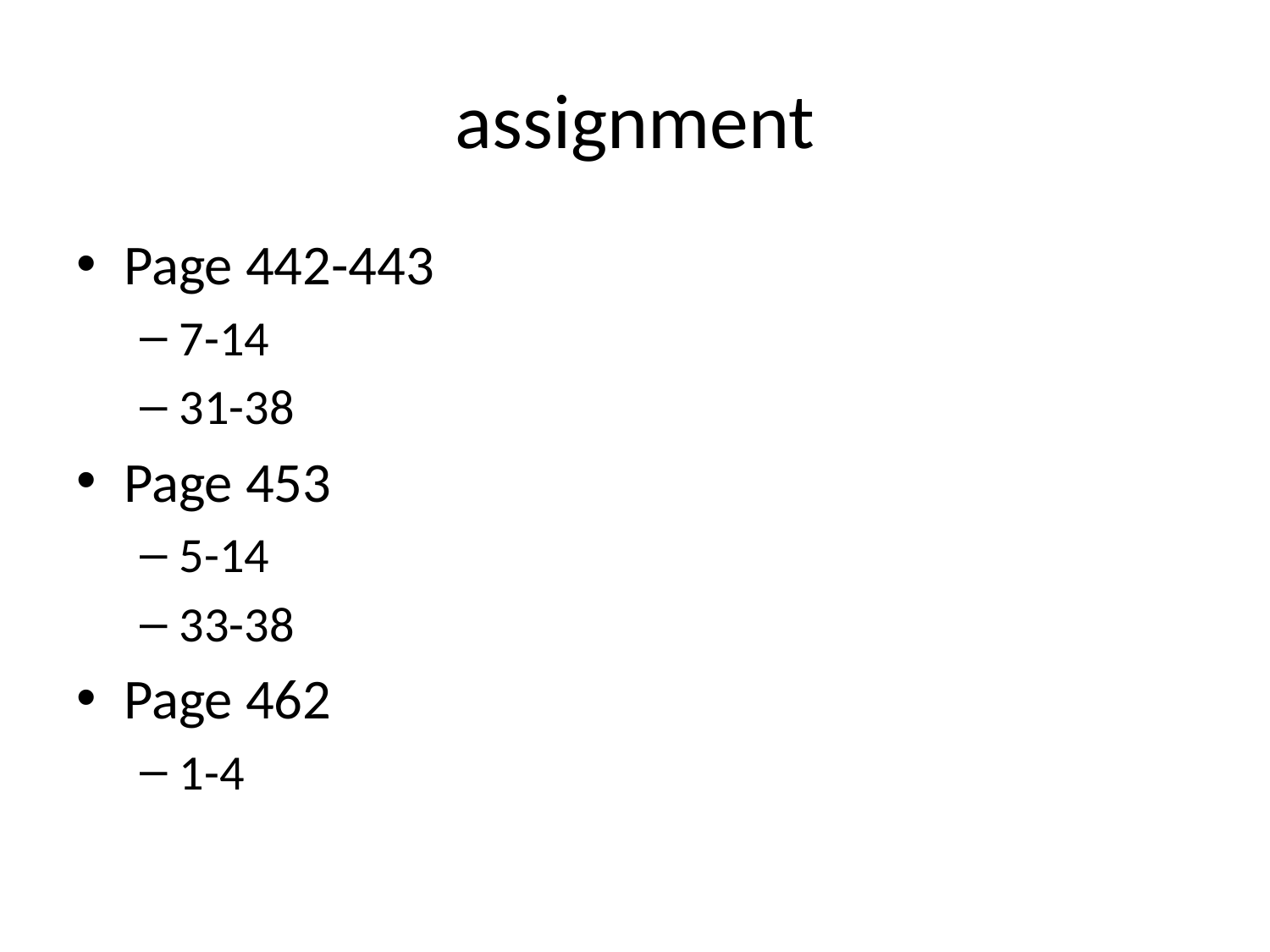

# assignment
Page 442-443
7-14
31-38
Page 453
5-14
33-38
Page 462
1-4